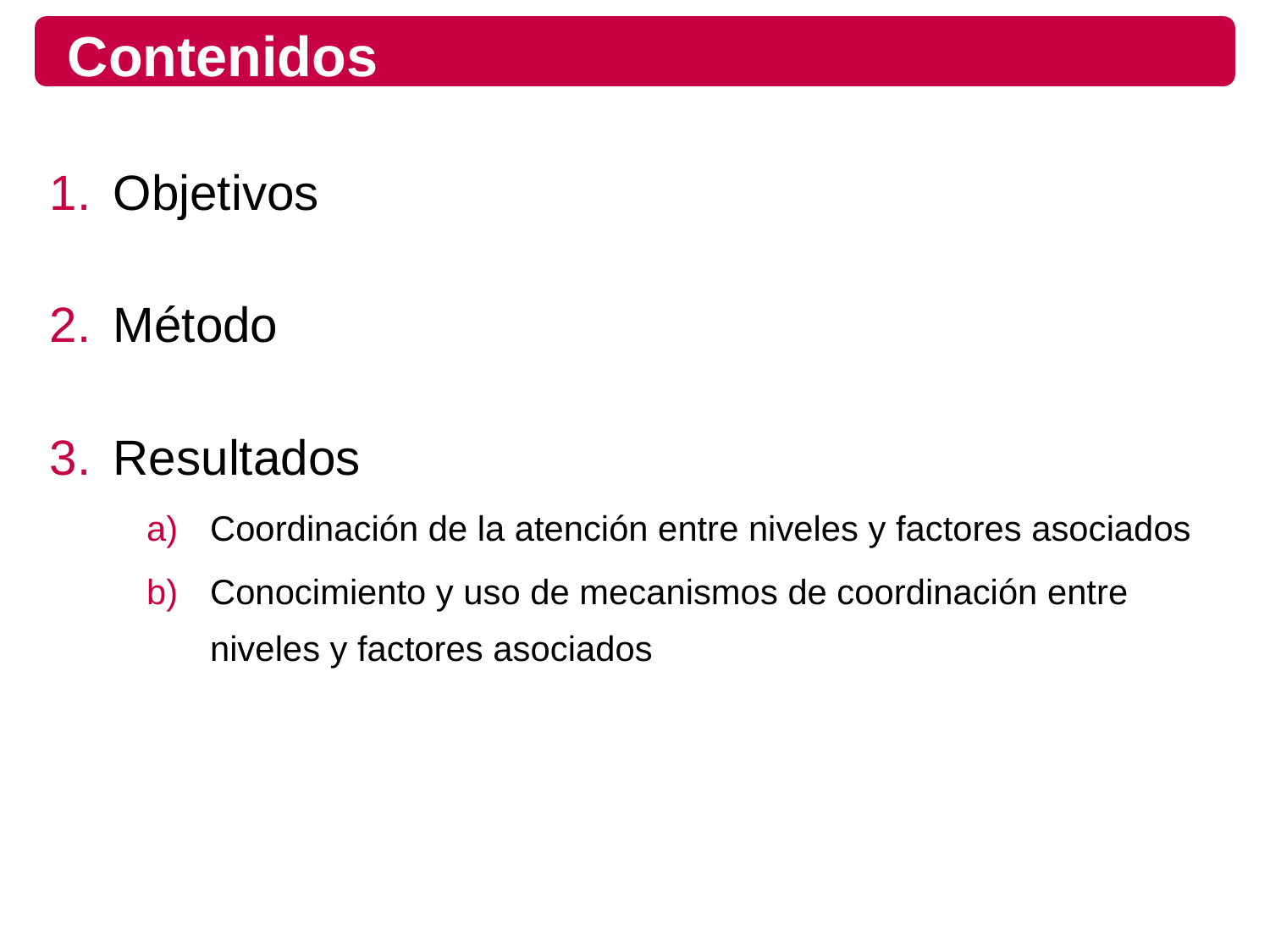

# Contenidos

Objetivos

Método

Resultados
Coordinación de la atención entre niveles y factores asociados
Conocimiento y uso de mecanismos de coordinación entre niveles y factores asociados